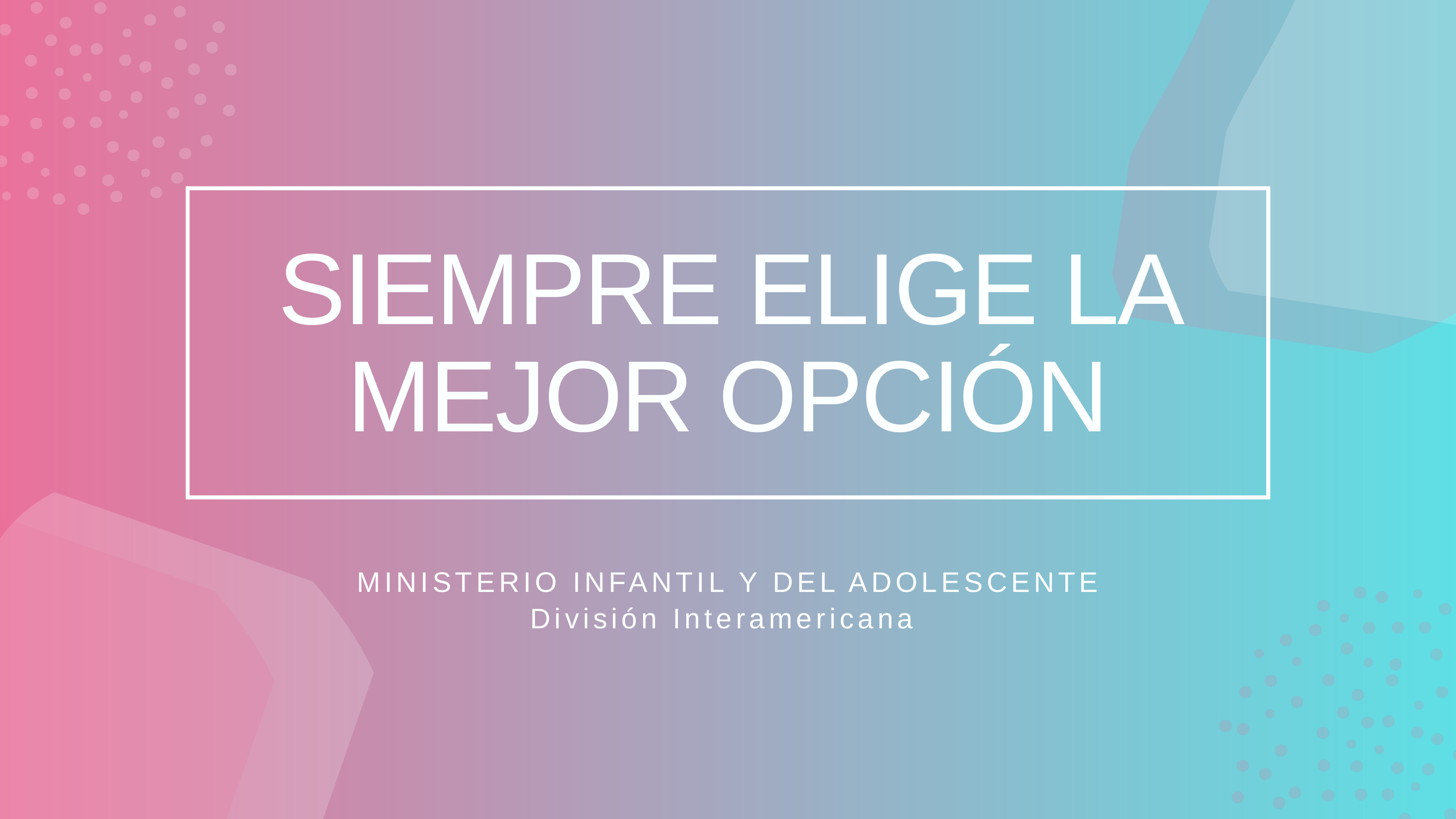

SIEMPRE ELIGE LA MEJOR OPCIÓN
MINISTERIO INFANTIL Y DEL ADOLESCENTE
División Interamericana